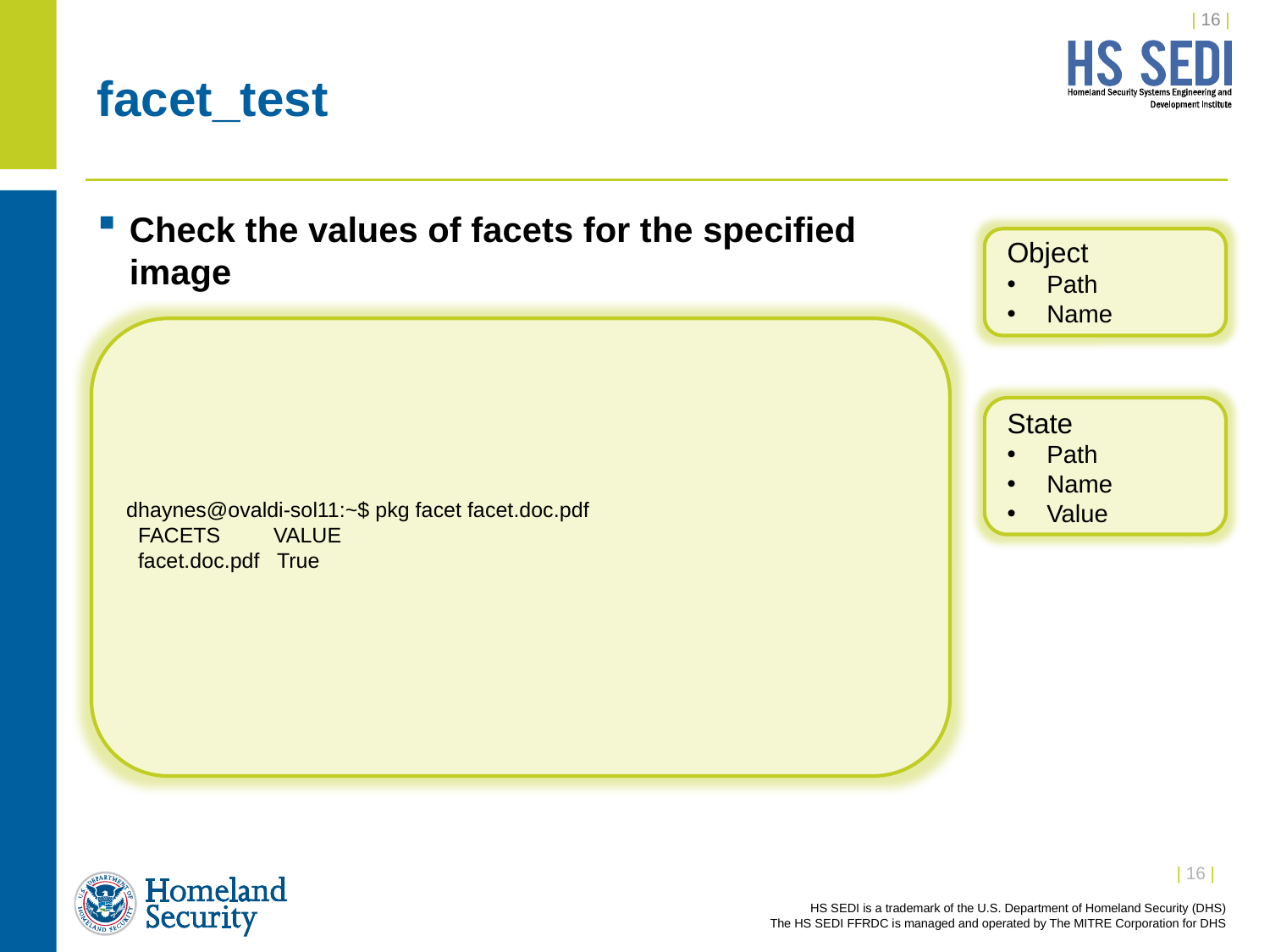

| 16 |
# facet_test
Check the values of facets for the specified image

Object
Path
Name
dhaynes@ovaldi-sol11:~$ pkg facet facet.doc.pdf
  FACETS         VALUE
  facet.doc.pdf   True

State
Path
Name
Value
| 16 |